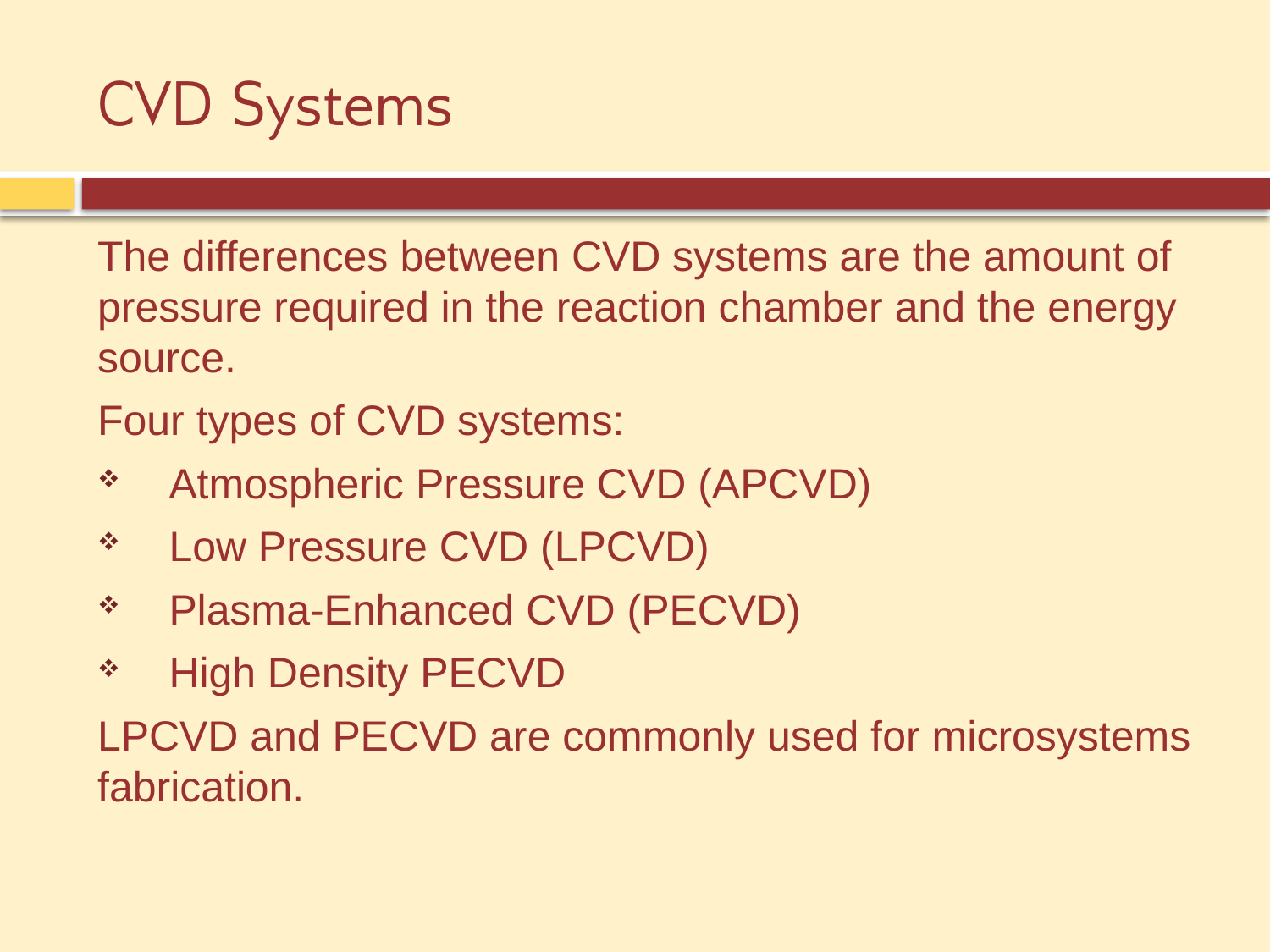

# CVD Systems
The differences between CVD systems are the amount of pressure required in the reaction chamber and the energy source.
Four types of CVD systems:
Atmospheric Pressure CVD (APCVD)
Low Pressure CVD (LPCVD)
Plasma-Enhanced CVD (PECVD)
High Density PECVD
LPCVD and PECVD are commonly used for microsystems fabrication.